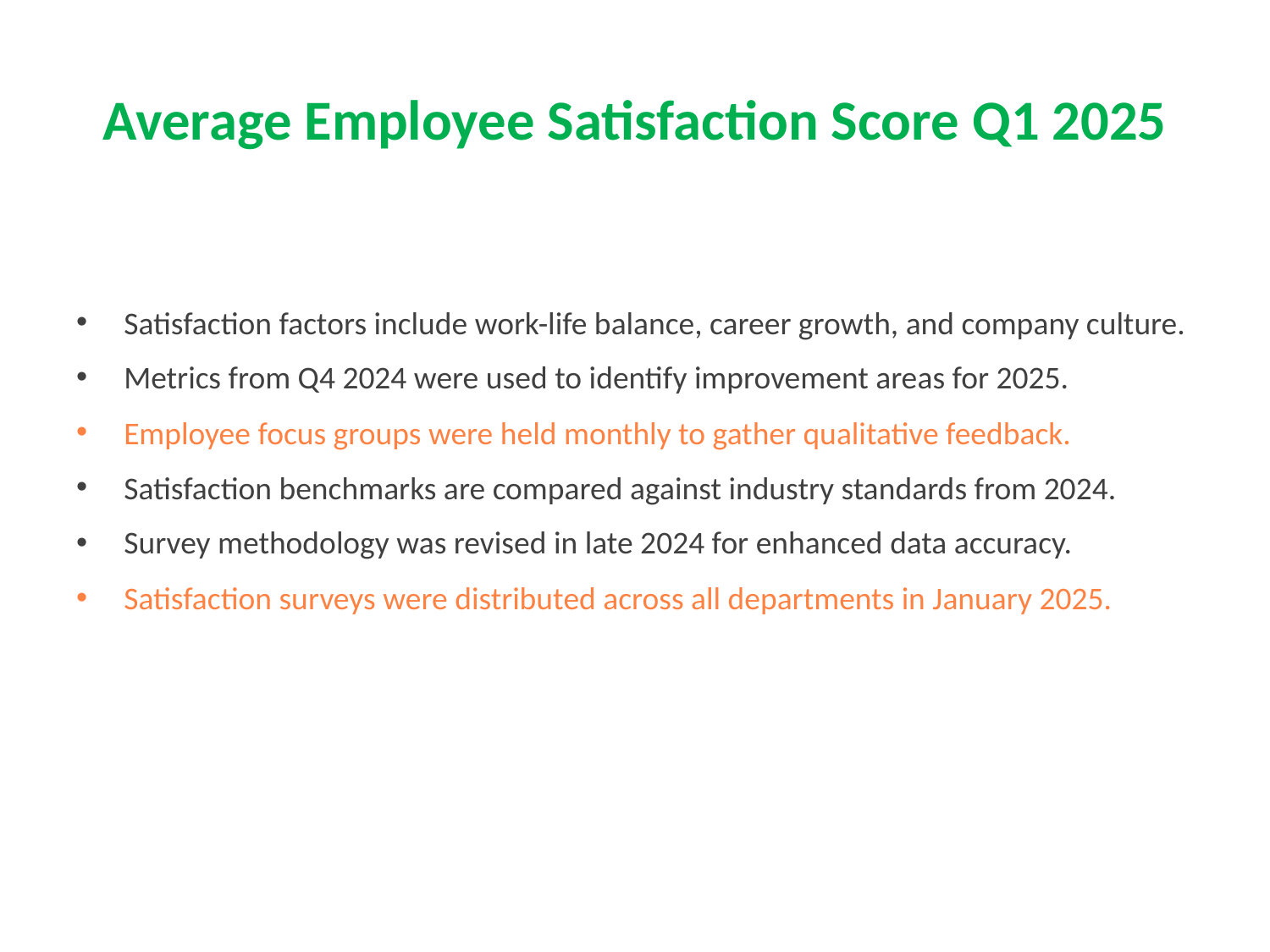

# Average Employee Satisfaction Score Q1 2025

Satisfaction factors include work-life balance, career growth, and company culture.
Metrics from Q4 2024 were used to identify improvement areas for 2025.
Employee focus groups were held monthly to gather qualitative feedback.
Satisfaction benchmarks are compared against industry standards from 2024.
Survey methodology was revised in late 2024 for enhanced data accuracy.
Satisfaction surveys were distributed across all departments in January 2025.